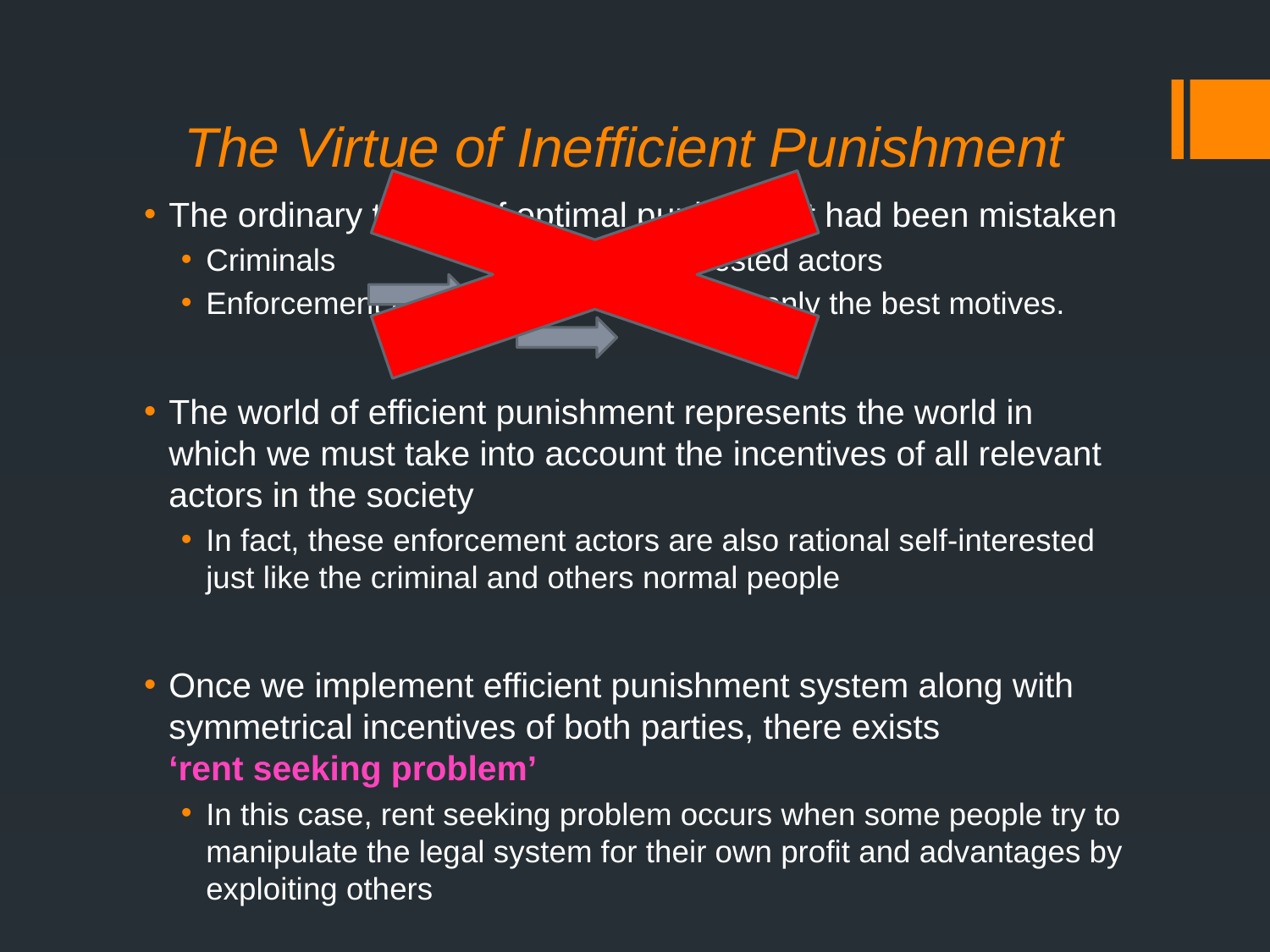

# The Virtue of Inefficient Punishment

The ordinary theory of optimal punishment had been mistaken
Criminals                 rational self-interested actors
Enforcement players               good with only the best motives.

The world of efficient punishment represents the world in which we must take into account the incentives of all relevant actors in the society
In fact, these enforcement actors are also rational self-interested just like the criminal and others normal people

Once we implement efficient punishment system along with symmetrical incentives of both parties, there exists              ‘rent seeking problem’
In this case, rent seeking problem occurs when some people try to manipulate the legal system for their own profit and advantages by exploiting others